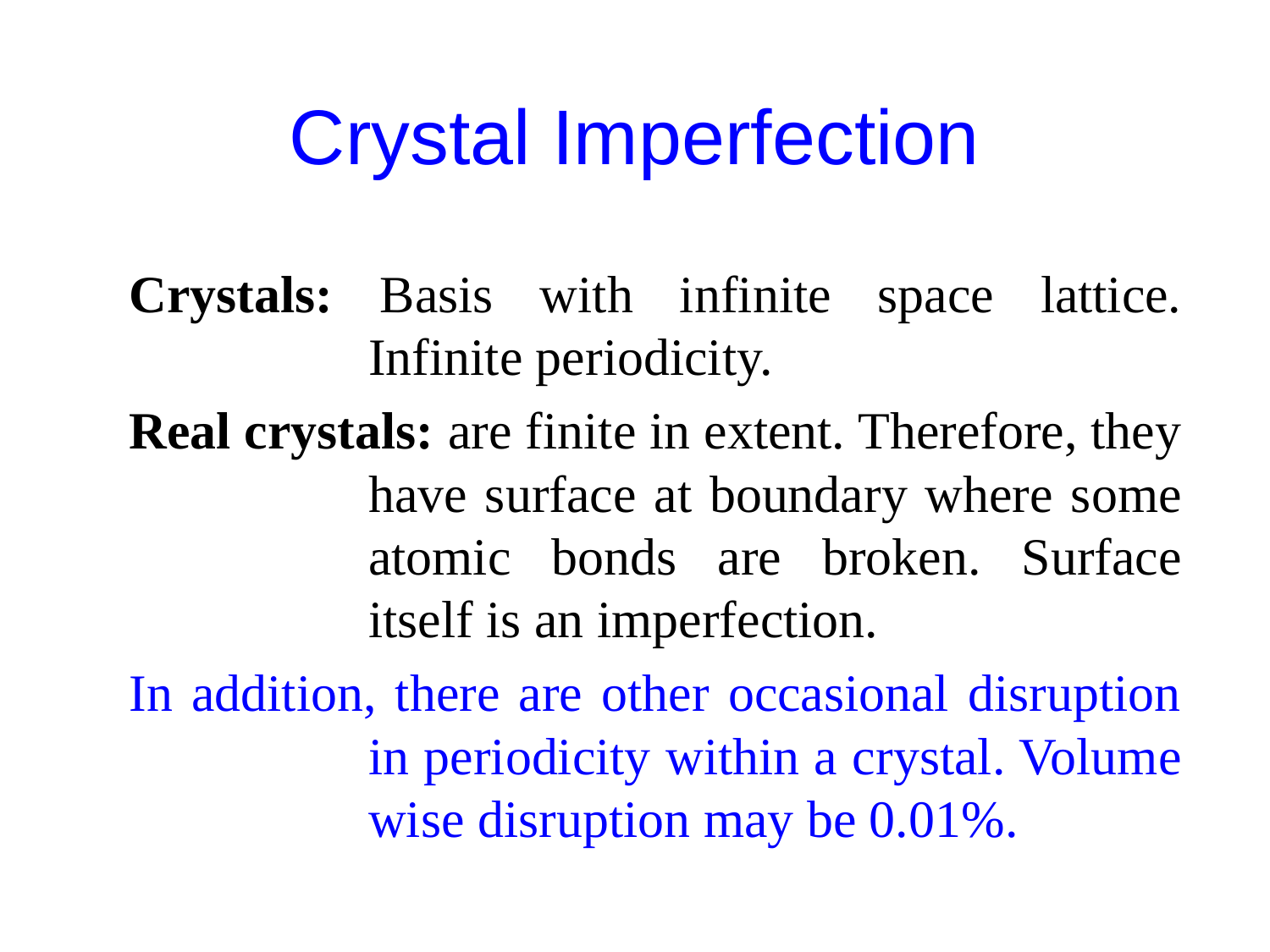

# Crystal Imperfection
Crystals: Basis with infinite space lattice. Infinite periodicity.
Real crystals: are finite in extent. Therefore, they have surface at boundary where some atomic bonds are broken. Surface itself is an imperfection.
In addition, there are other occasional disruption in periodicity within a crystal. Volume wise disruption may be 0.01%.